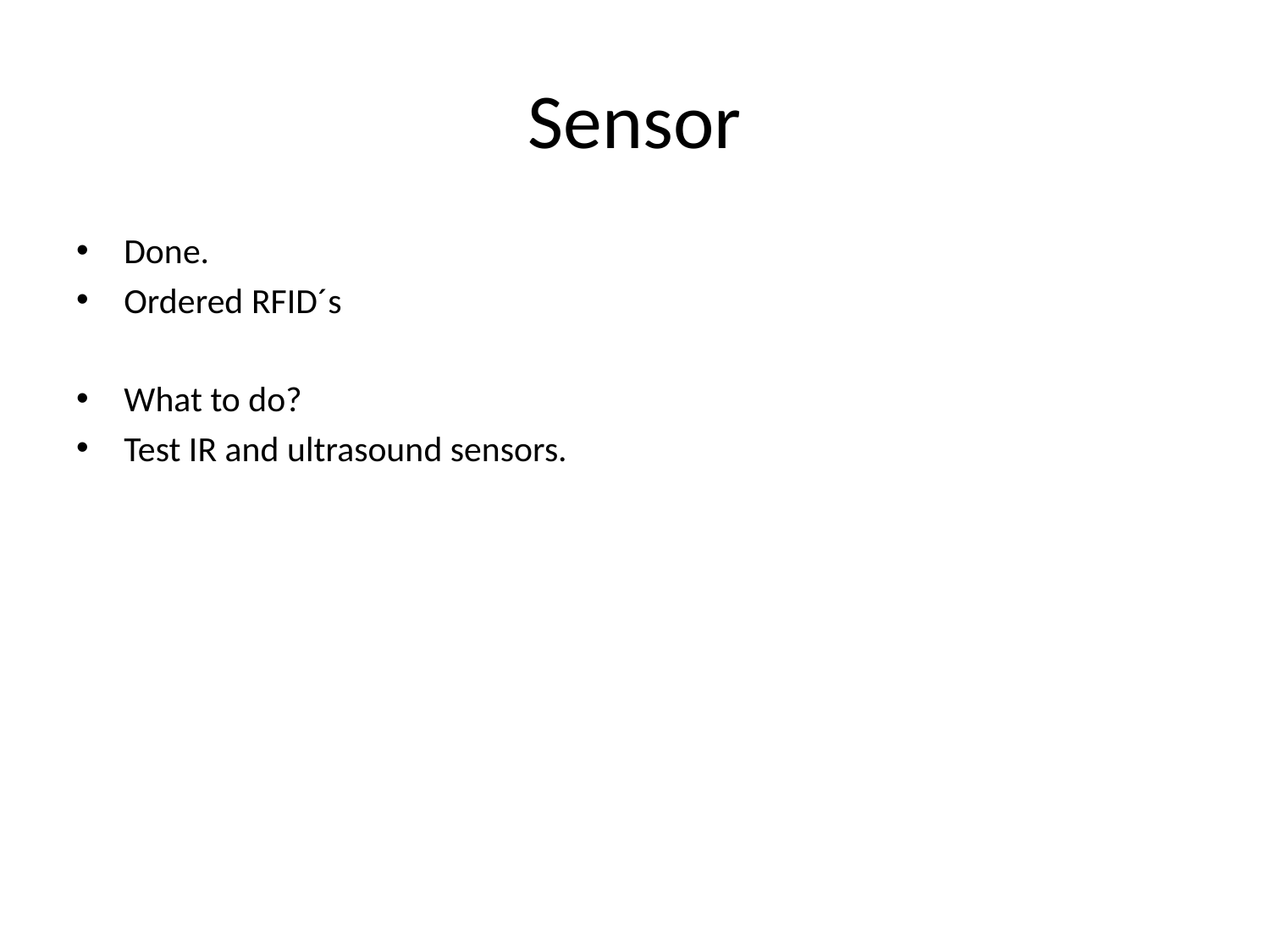

# Sensor
Done.
Ordered RFID´s

What to do?
Test IR and ultrasound sensors.